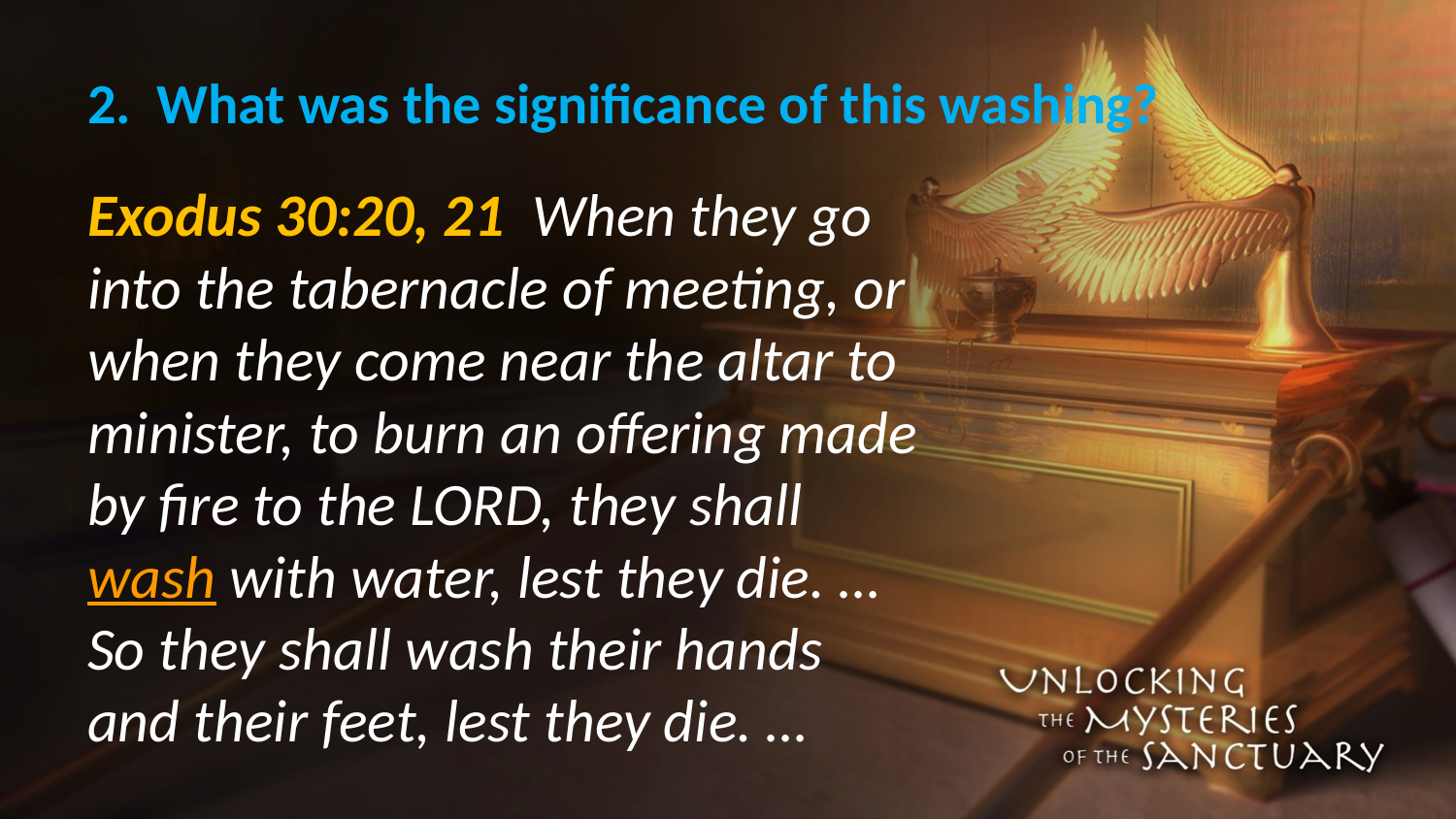

# 2.  What was the significance of this washing?
Exodus 30:20, 21  When they go into the tabernacle of meeting, or when they come near the altar to minister, to burn an offering made by fire to the LORD, they shall wash with water, lest they die. … So they shall wash their hands and their feet, lest they die. …